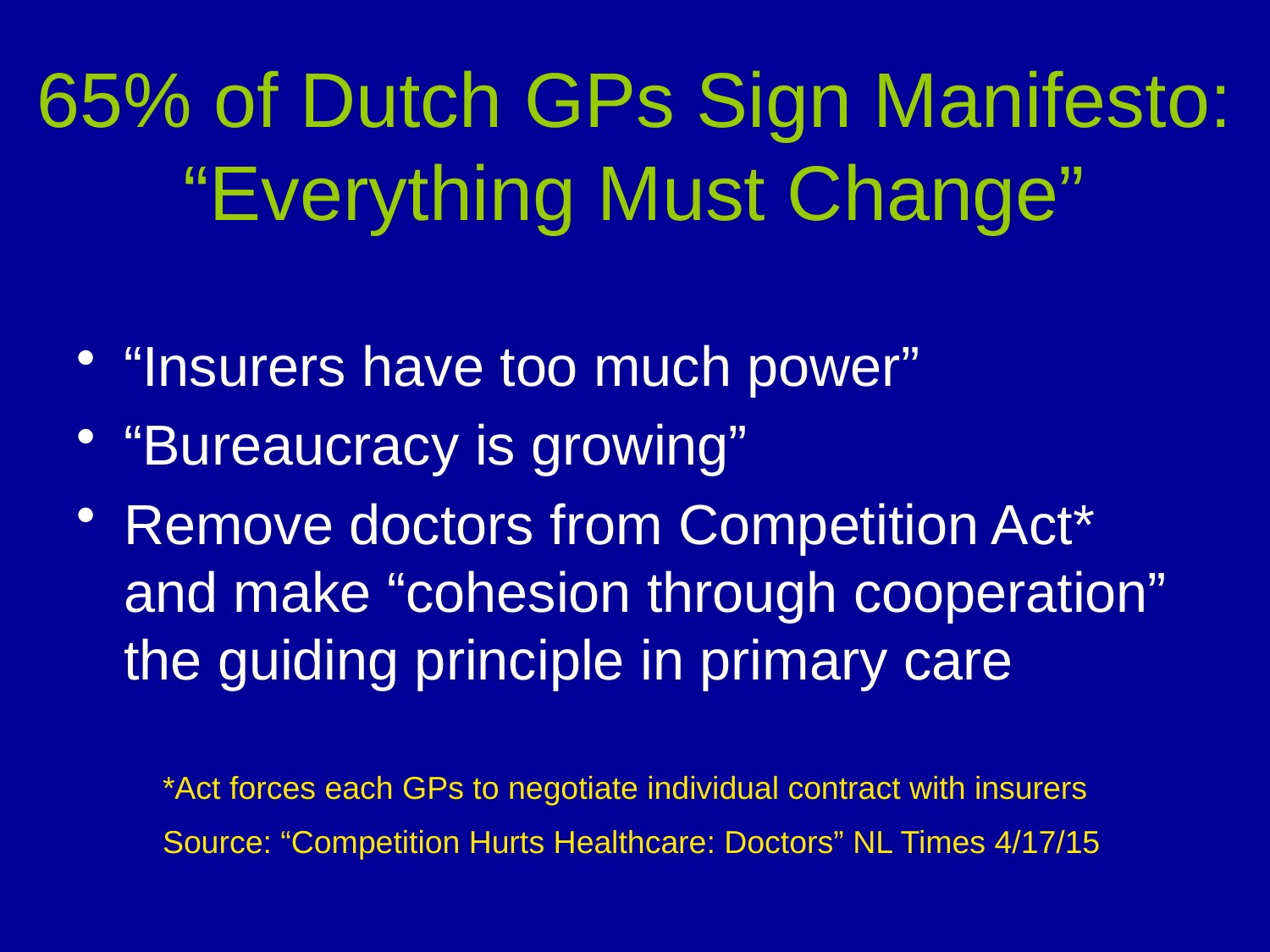

# 65% of Dutch GPs Sign Manifesto: “Everything Must Change”
“Insurers have too much power”
“Bureaucracy is growing”
Remove doctors from Competition Act* and make “cohesion through cooperation” the guiding principle in primary care

*Act forces each GPs to negotiate individual contract with insurers
Source: “Competition Hurts Healthcare: Doctors” NL Times 4/17/15